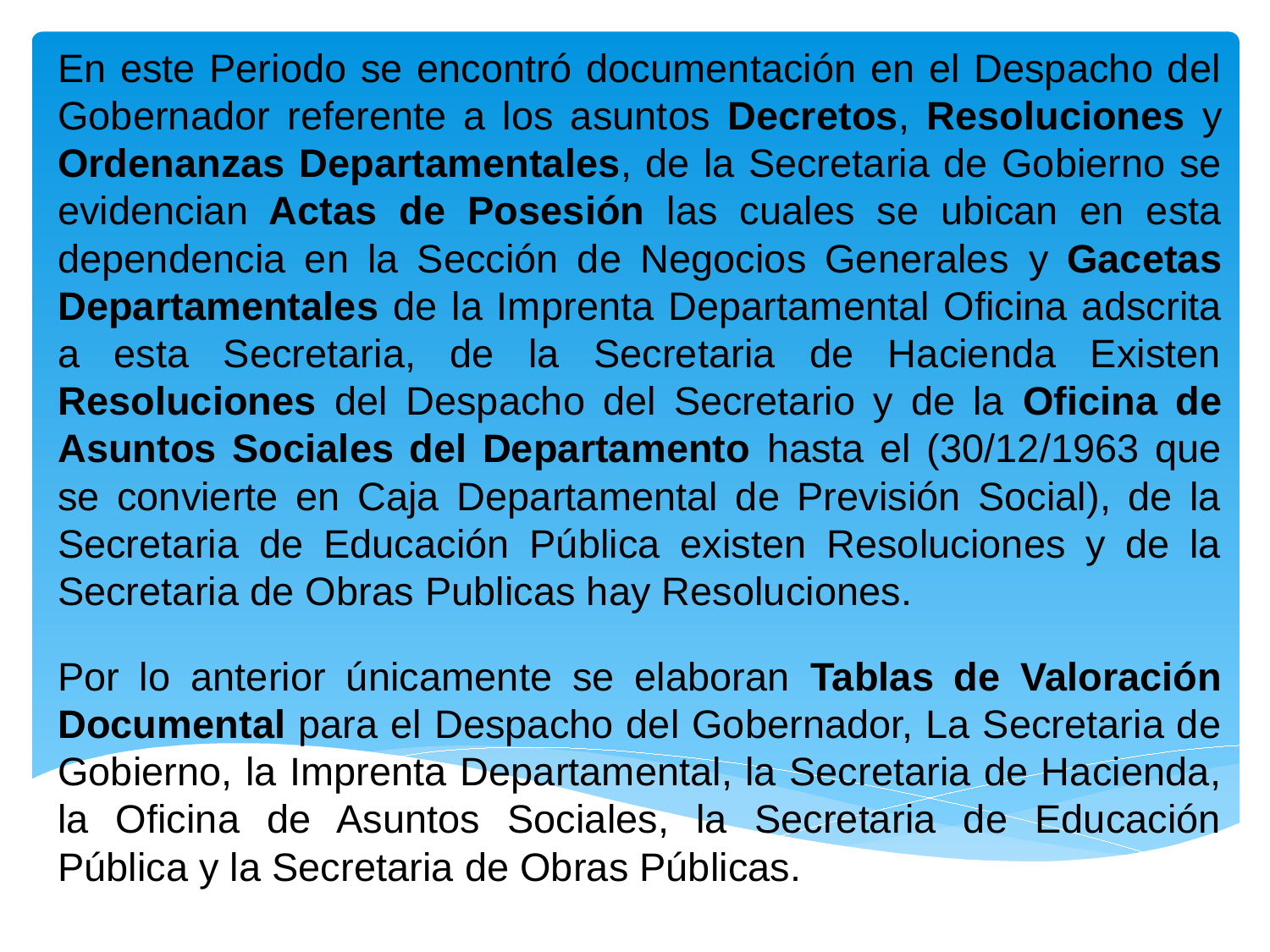

En este Periodo se encontró documentación en el Despacho del Gobernador referente a los asuntos Decretos, Resoluciones y Ordenanzas Departamentales, de la Secretaria de Gobierno se evidencian Actas de Posesión las cuales se ubican en esta dependencia en la Sección de Negocios Generales y Gacetas Departamentales de la Imprenta Departamental Oficina adscrita a esta Secretaria, de la Secretaria de Hacienda Existen Resoluciones del Despacho del Secretario y de la Oficina de Asuntos Sociales del Departamento hasta el (30/12/1963 que se convierte en Caja Departamental de Previsión Social), de la Secretaria de Educación Pública existen Resoluciones y de la Secretaria de Obras Publicas hay Resoluciones.

Por lo anterior únicamente se elaboran Tablas de Valoración Documental para el Despacho del Gobernador, La Secretaria de Gobierno, la Imprenta Departamental, la Secretaria de Hacienda, la Oficina de Asuntos Sociales, la Secretaria de Educación Pública y la Secretaria de Obras Públicas.